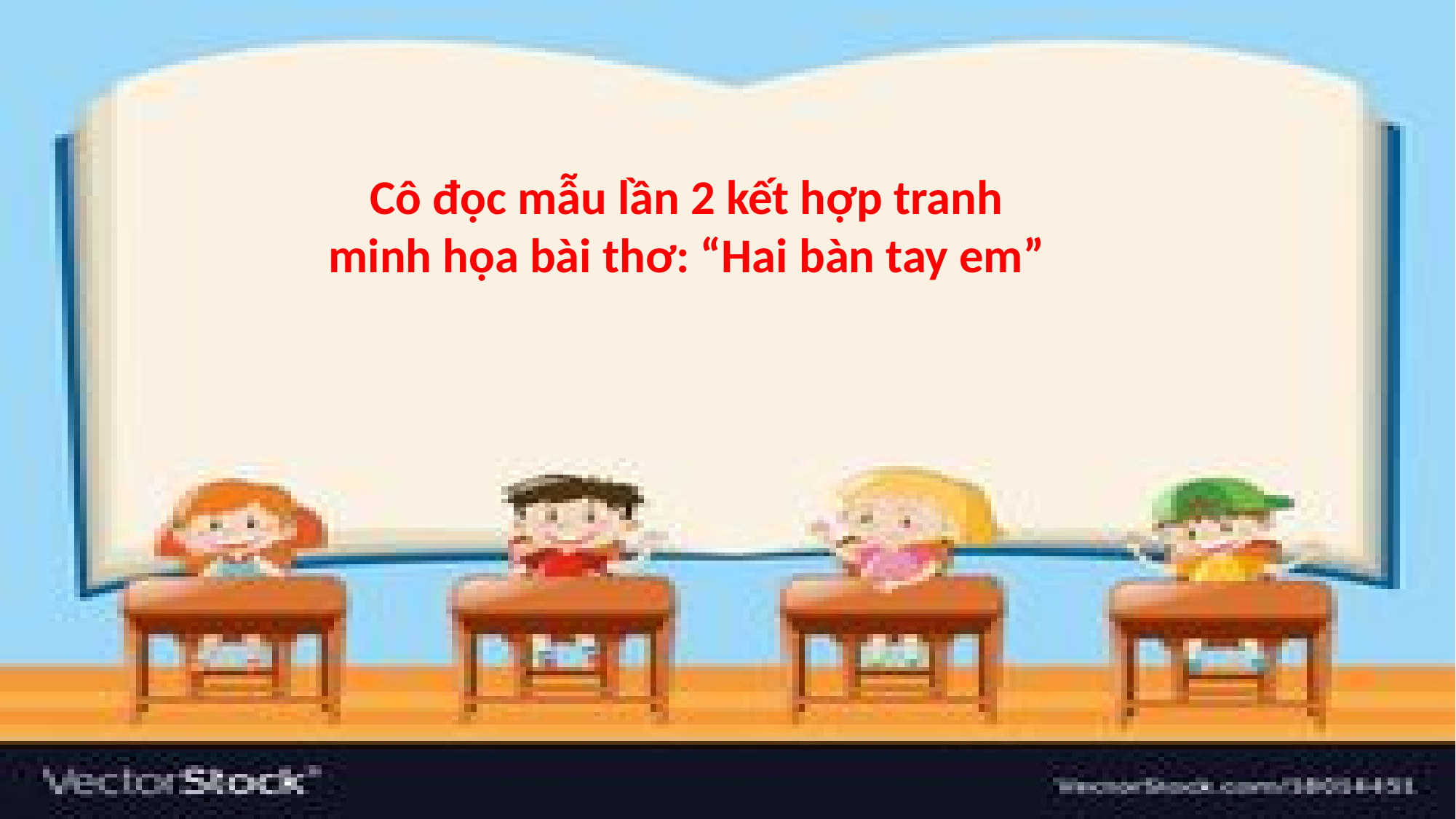

Cô đọc mẫu lần 2 kết hợp tranh minh họa bài thơ: “Hai bàn tay em”